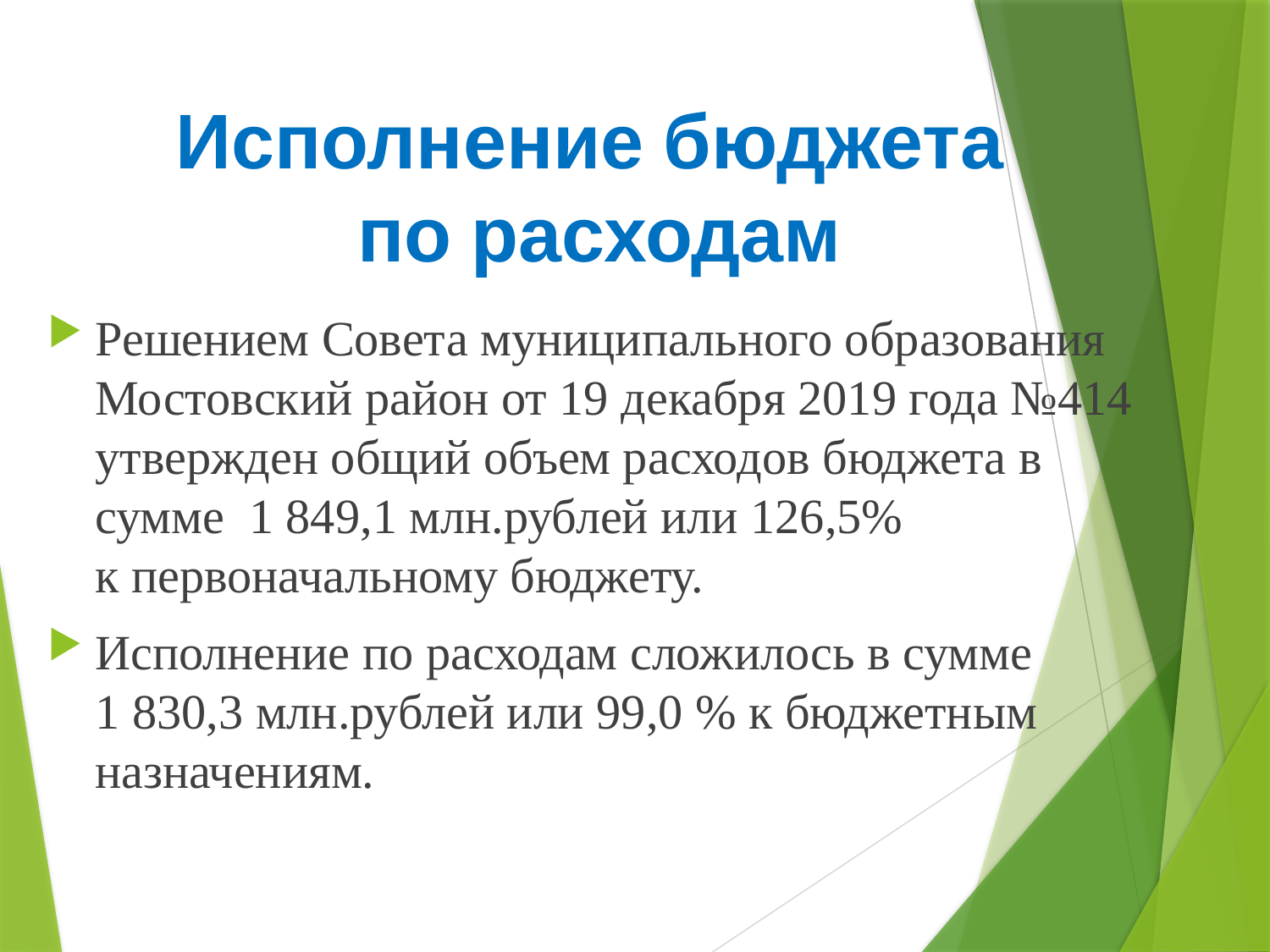

# Исполнение бюджета по расходам
Решением Совета муниципального образования Мостовский район от 19 декабря 2019 года №414 утвержден общий объем расходов бюджета в сумме  1 849,1 млн.рублей или 126,5%                    к первоначальному бюджету.
Исполнение по расходам сложилось в сумме 1 830,3 млн.рублей или 99,0 % к бюджетным назначениям.